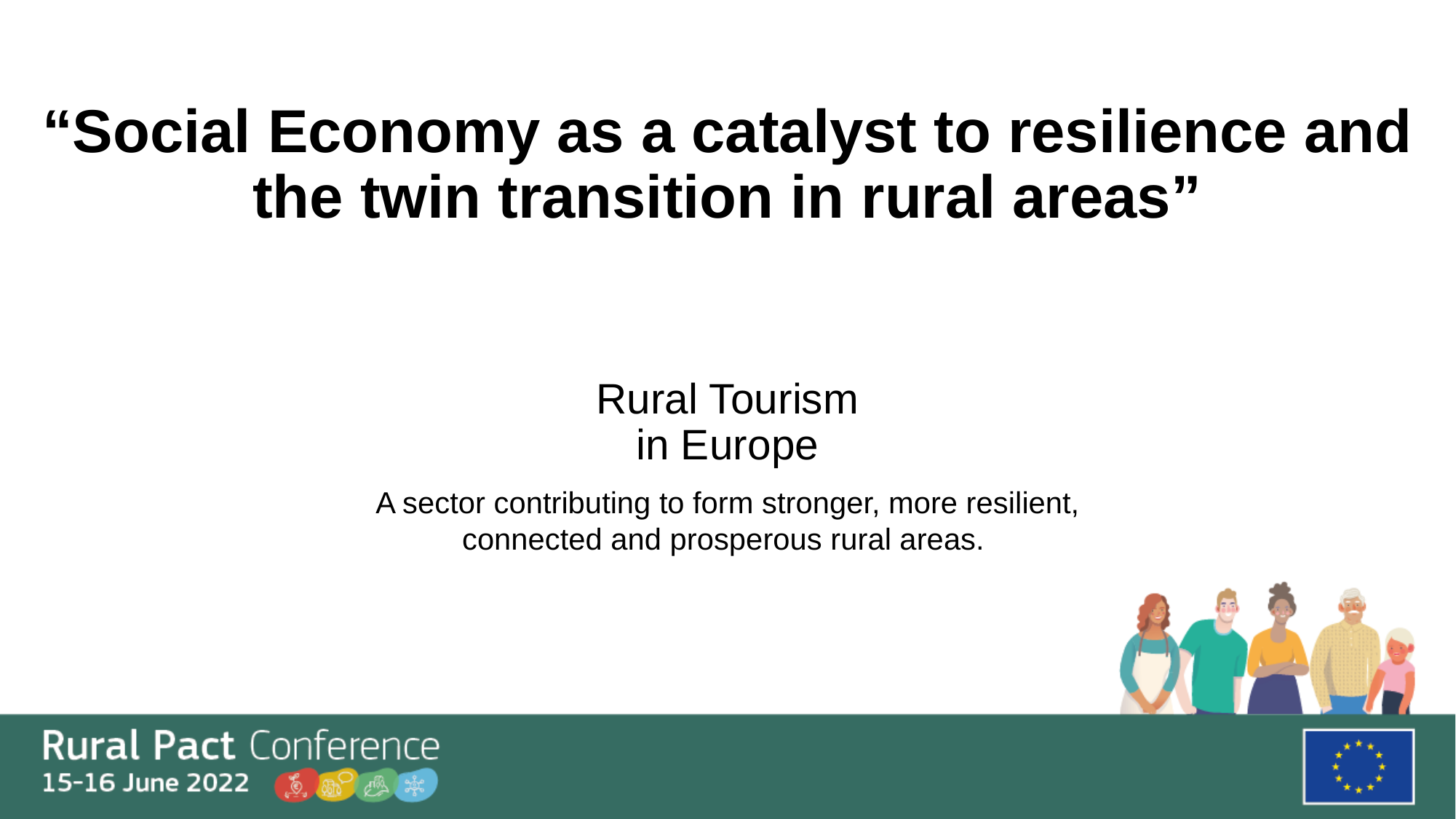

“Social Economy as a catalyst to resilience and the twin transition in rural areas”
# Rural Tourism in Europe
A sector contributing to form stronger, more resilient, connected and prosperous rural areas.